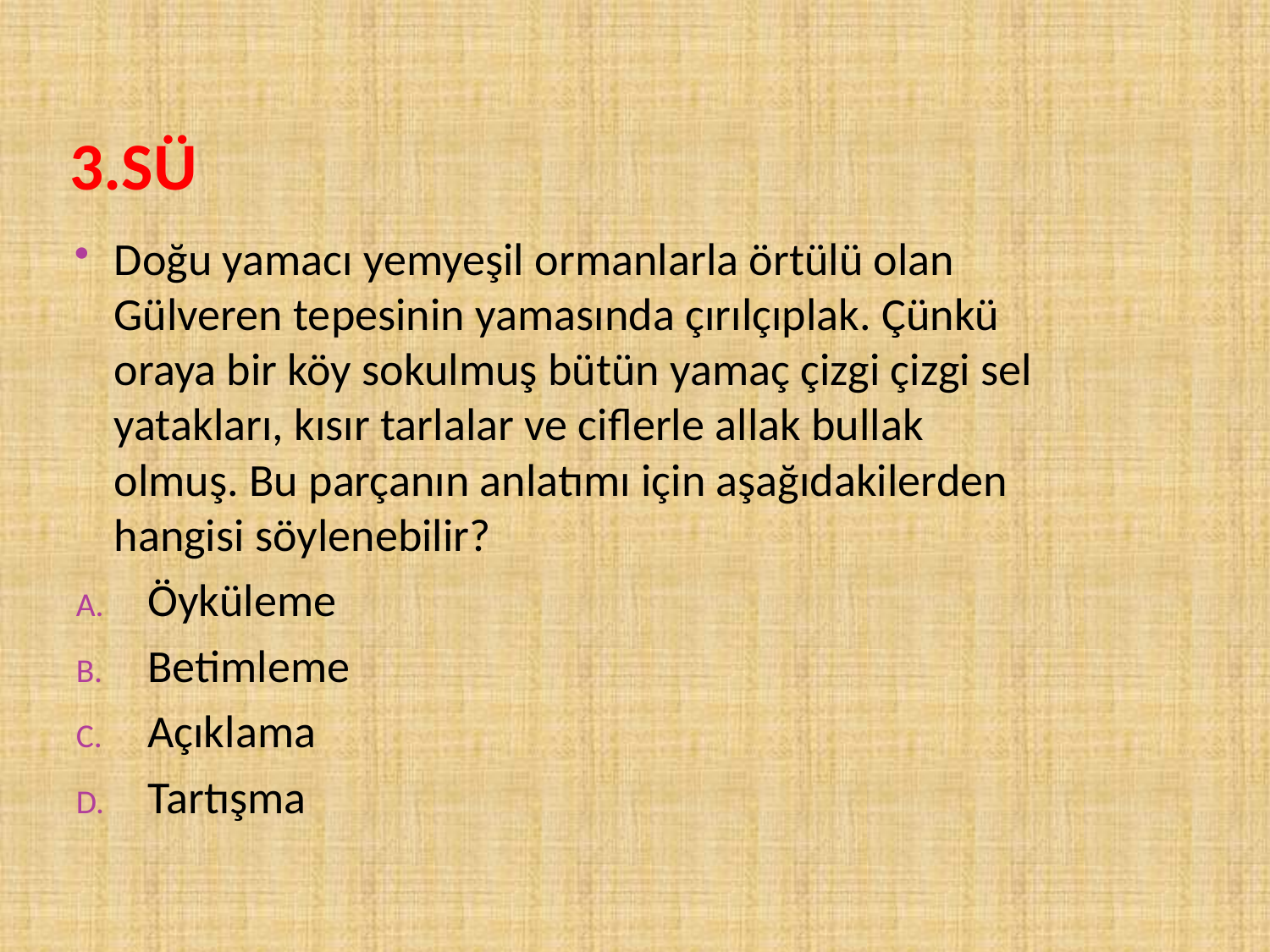

# 3.SÜ
Doğu yamacı yemyeşil ormanlarla örtülü olan Gülveren tepesinin yamasında çırılçıplak. Çünkü oraya bir köy sokulmuş bütün yamaç çizgi çizgi sel yatakları, kısır tarlalar ve ciflerle allak bullak olmuş. Bu parçanın anlatımı için aşağıdakilerden hangisi söylenebilir?
Öyküleme
Betimleme
Açıklama
Tartışma